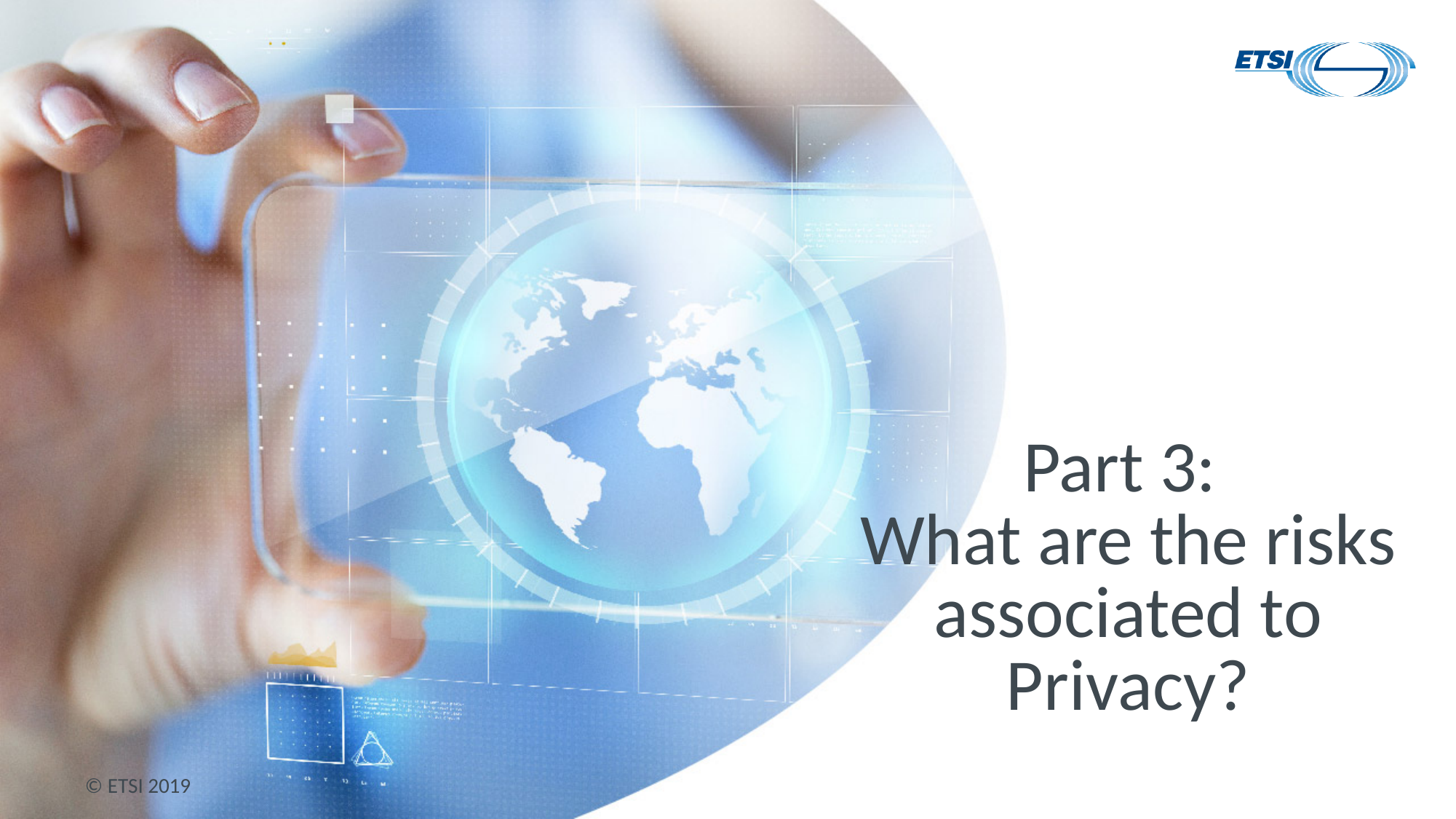

# Part 3: What are the risks associated to Privacy?